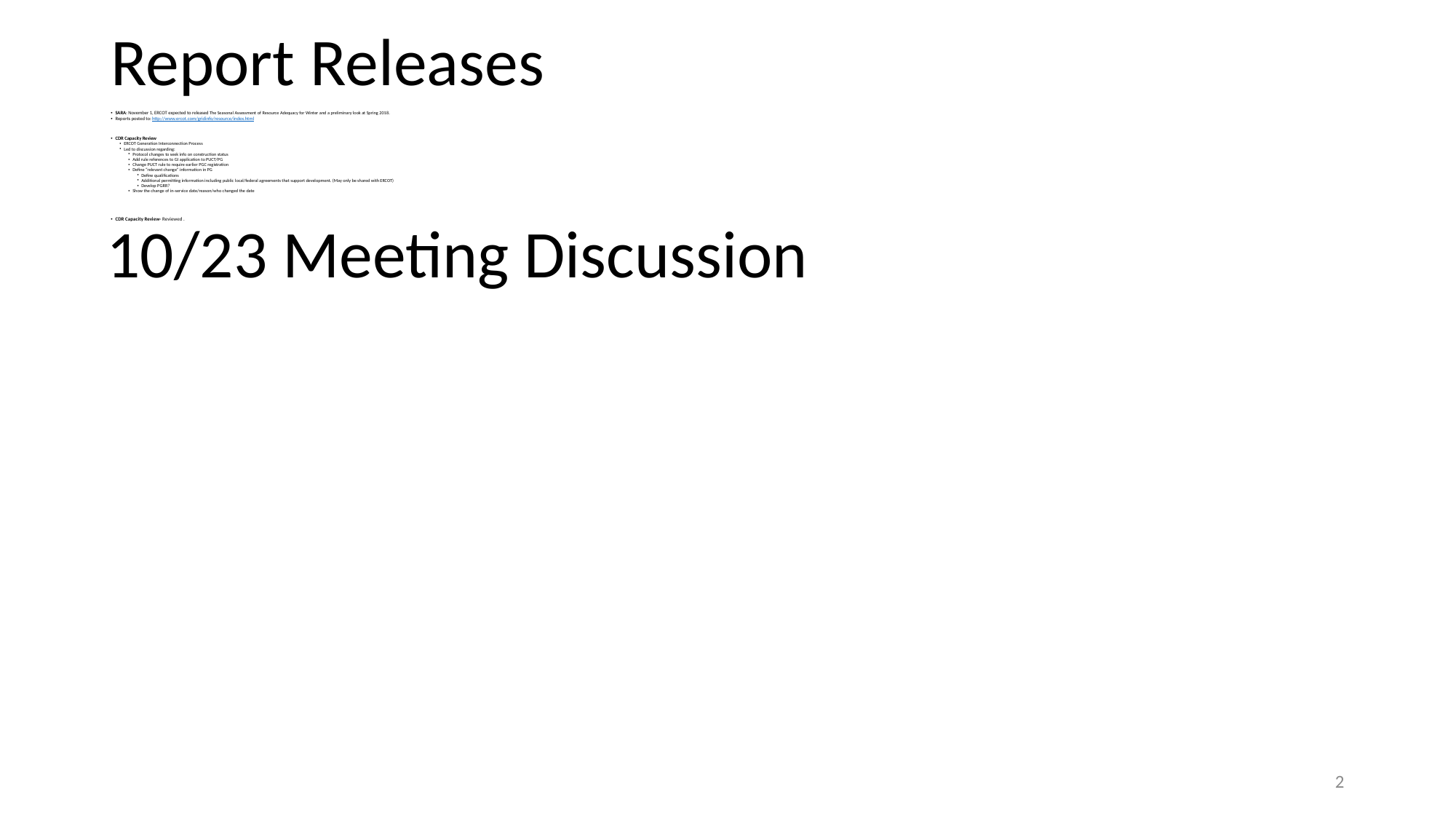

# Report Releases
SARA: November 1, ERCOT expected to released The Seasonal Assessment of Resource Adequacy for Winter and a preliminary look at Spring 2018.
Reports posted to: http://www.ercot.com/gridinfo/resource/index.html

CDR Capacity Review
ERCOT Generation Interconnection Process
Led to discussion regarding:
Protocol changes to seek info on construction status
Add rule references to GI application to PUCT/PG
Change PUCT rule to require earlier PGC registration
Define “relevant change” information in PG
Define qualifications
Additional permitting information including public local/federal agreements that support development. (May only be shared with ERCOT)
Develop PGRR?
Show the change of in-service date/reason/who changed the date

CDR Capacity Review- Reviewed .

10/23 Meeting Discussion

2